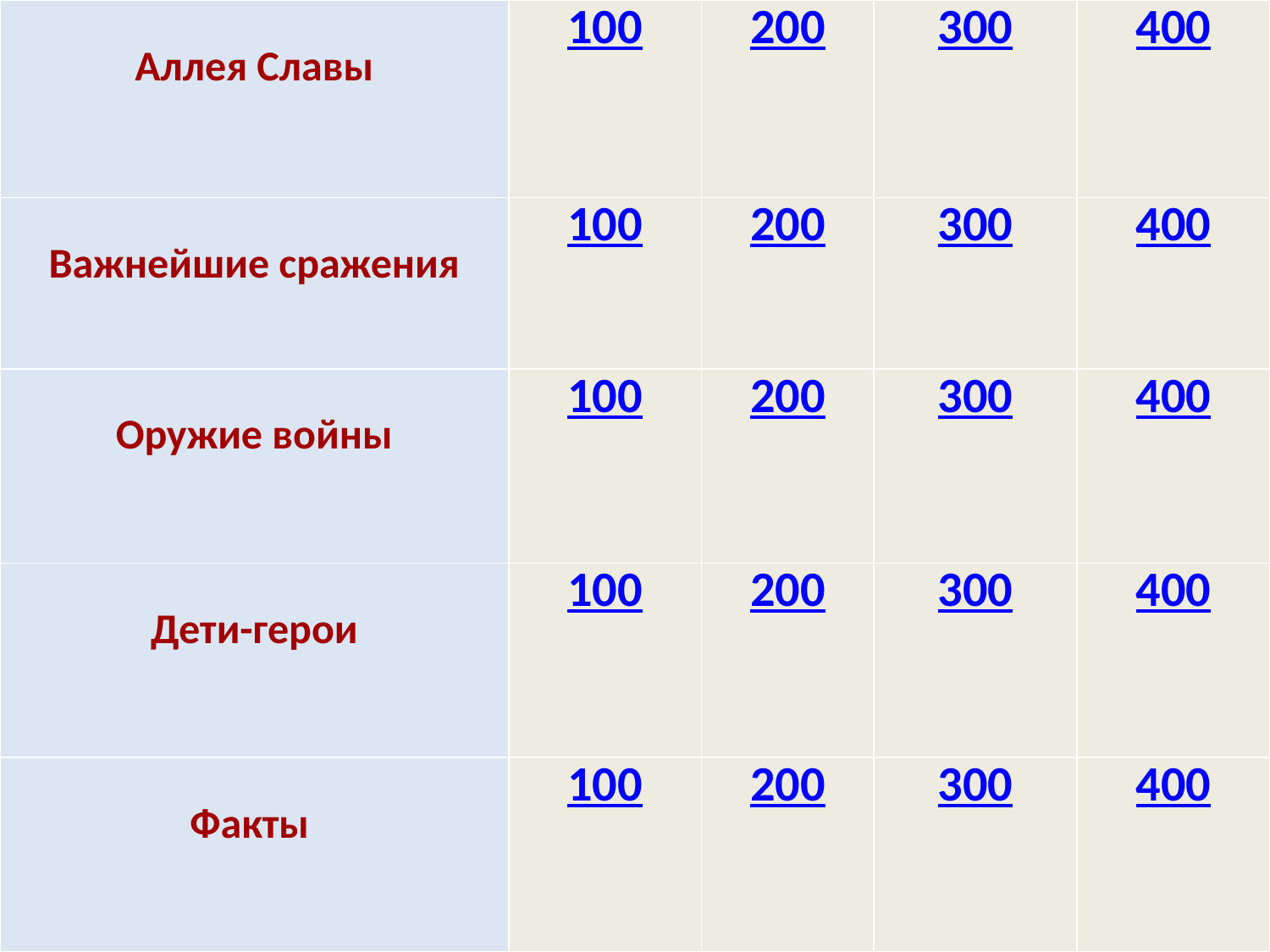

| Аллея Славы | 100 | 200 | 300 | 400 |
| --- | --- | --- | --- | --- |
| Важнейшие сражения | 100 | 200 | 300 | 400 |
| Оружие войны | 100 | 200 | 300 | 400 |
| Дети-герои | 100 | 200 | 300 | 400 |
| Факты | 100 | 200 | 300 | 400 |